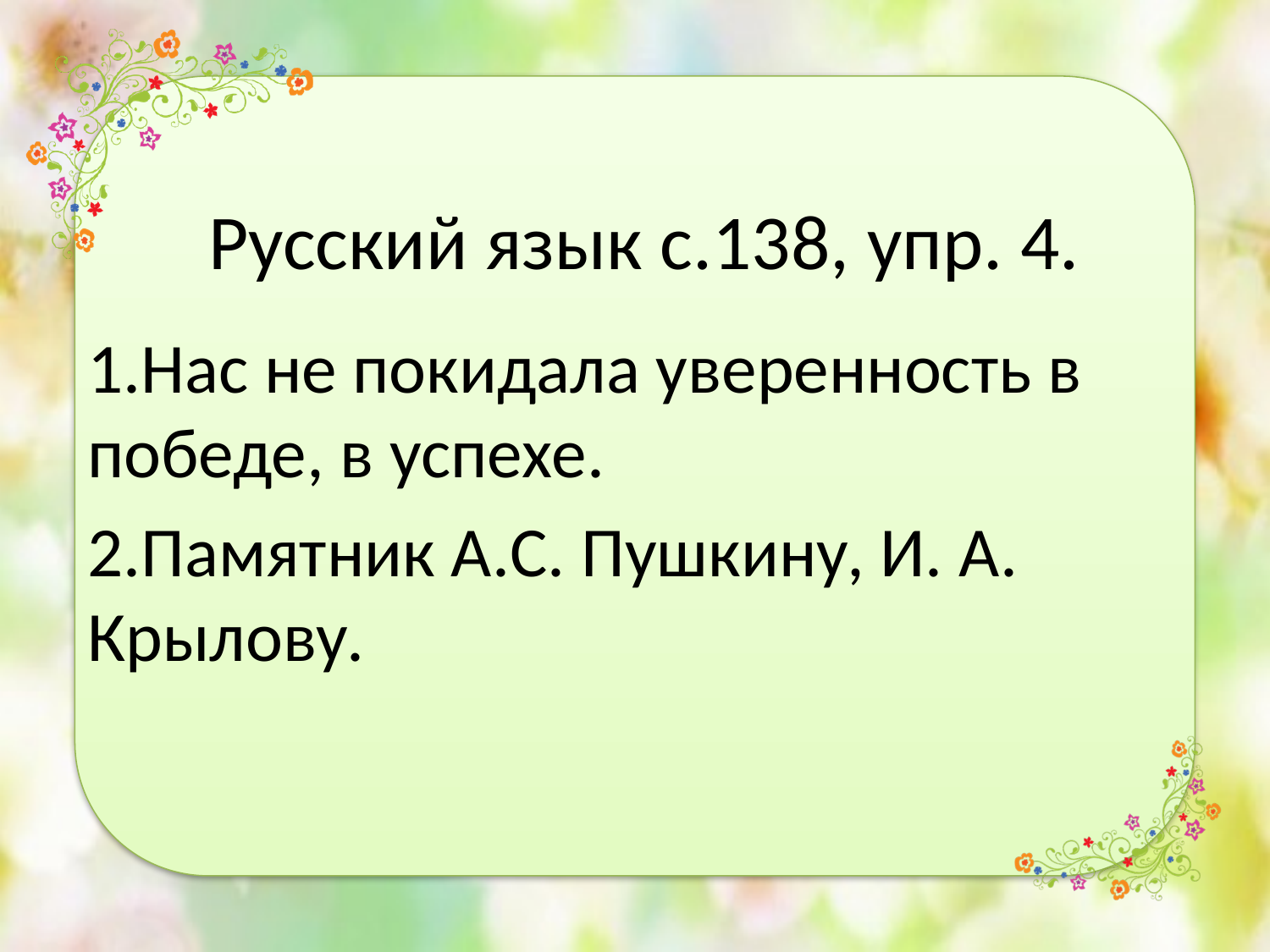

# Русский язык с.138, упр. 4.
1.Нас не покидала уверенность в победе, в успехе.
2.Памятник А.С. Пушкину, И. А. Крылову.